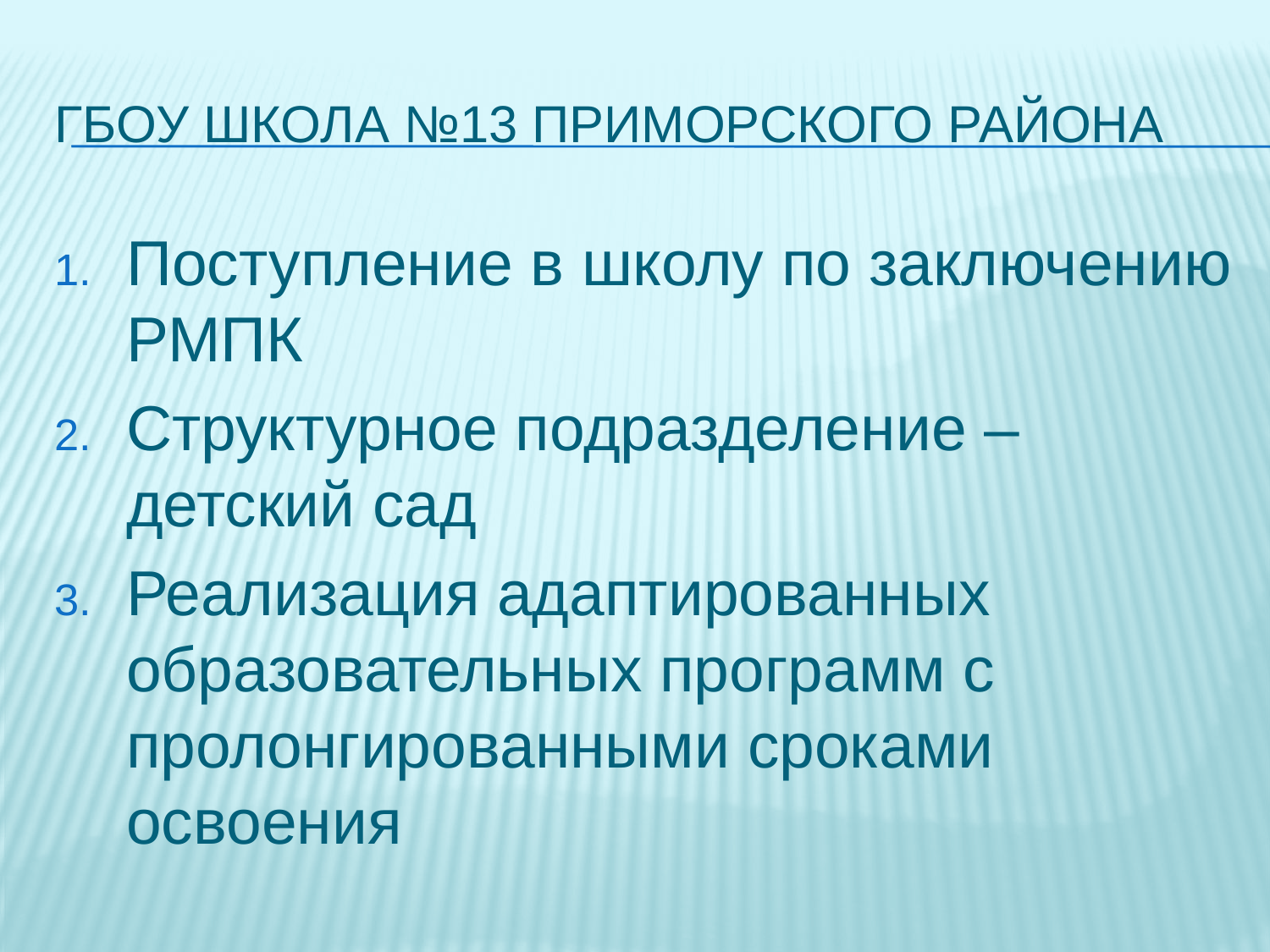

# ГБОУ школа №13 Приморского района
Поступление в школу по заключению РМПК
Структурное подразделение – детский сад
Реализация адаптированных образовательных программ с пролонгированными сроками освоения